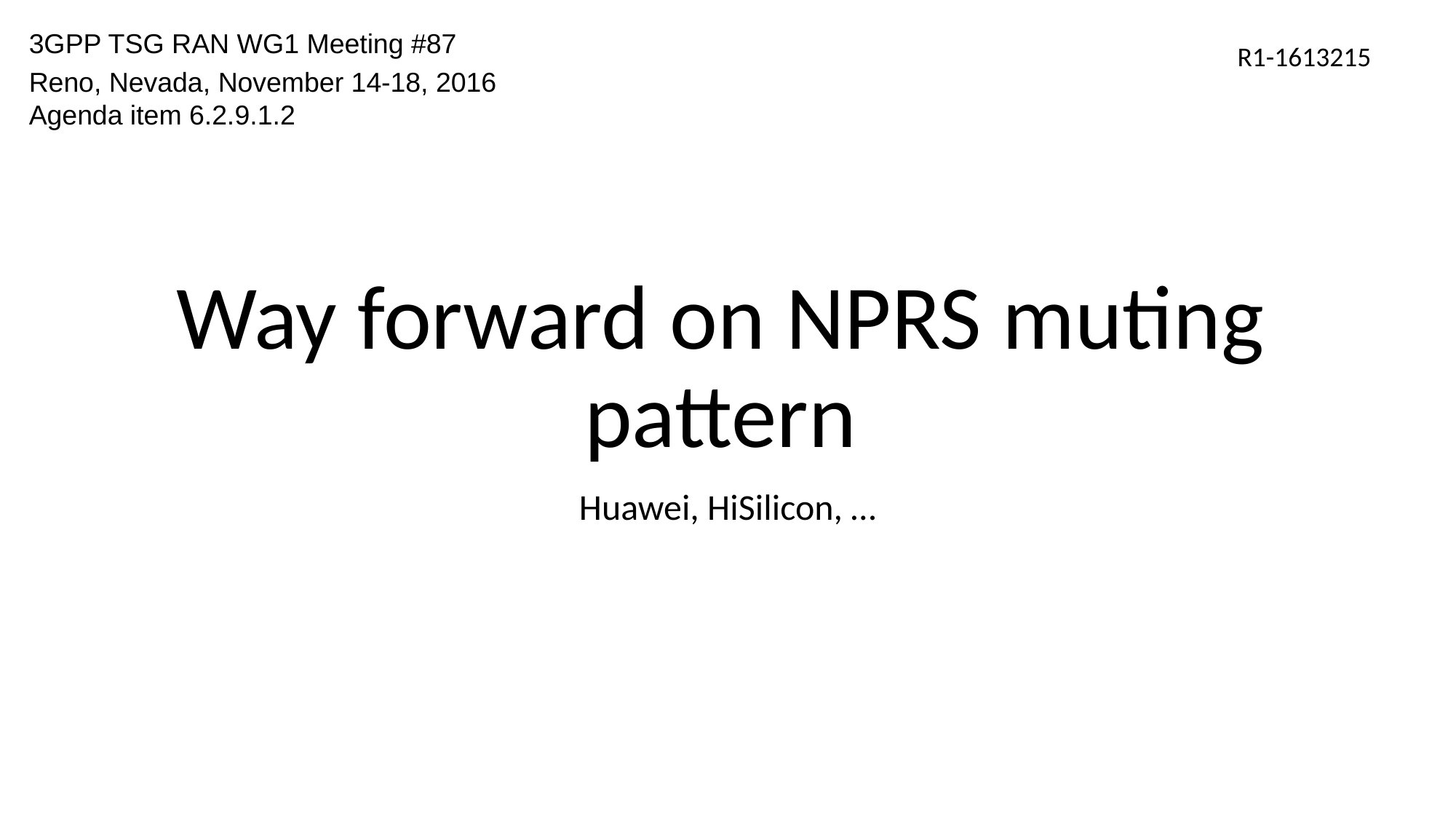

3GPP TSG RAN WG1 Meeting #87
Reno, Nevada, November 14-18, 2016
Agenda item 6.2.9.1.2
R1-1613215
# Way forward on NPRS muting pattern
Huawei, HiSilicon, …